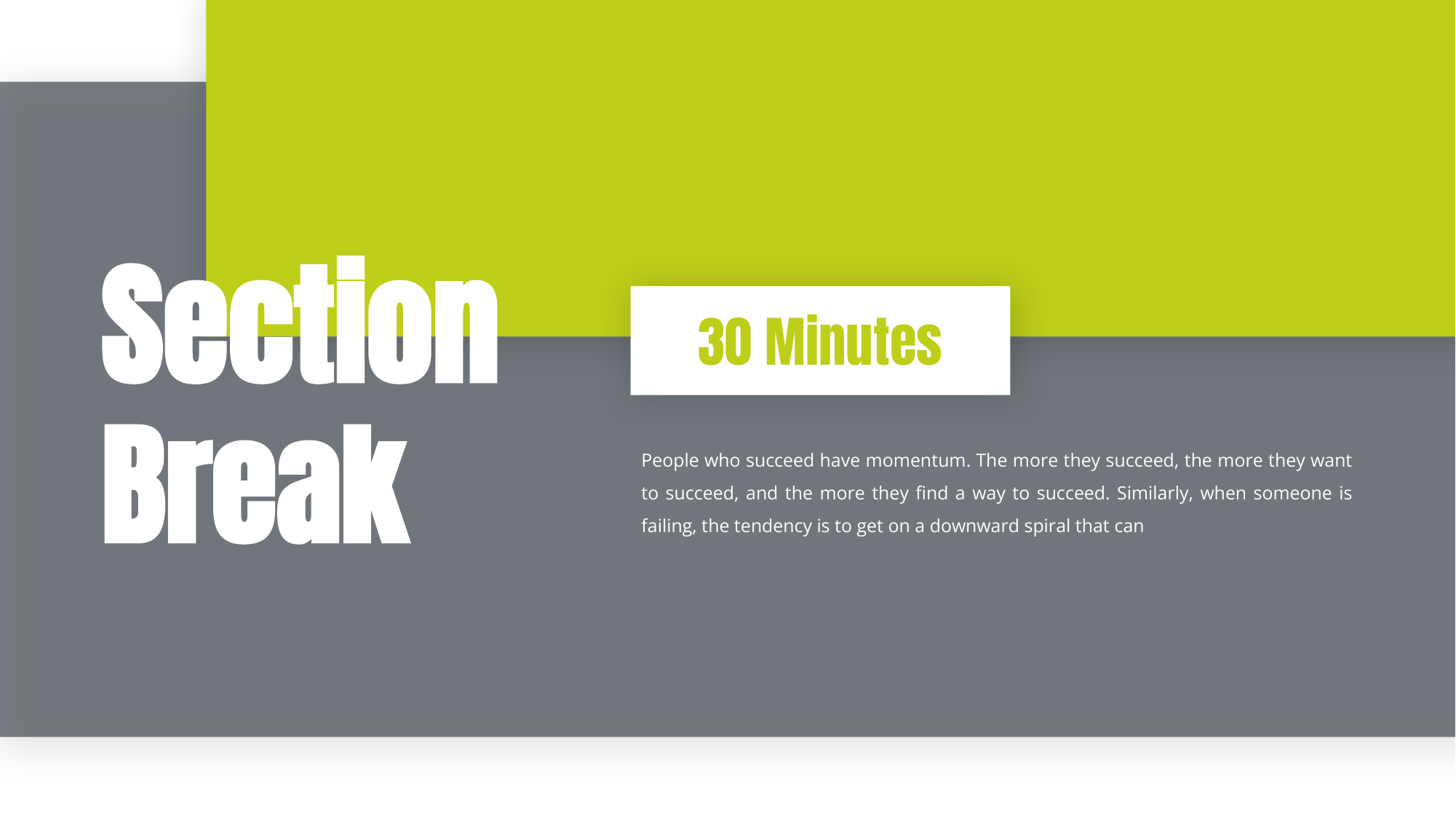

Section Break

30 Minutes
People who succeed have momentum. The more they succeed, the more they want to succeed, and the more they find a way to succeed. Similarly, when someone is failing, the tendency is to get on a downward spiral that can